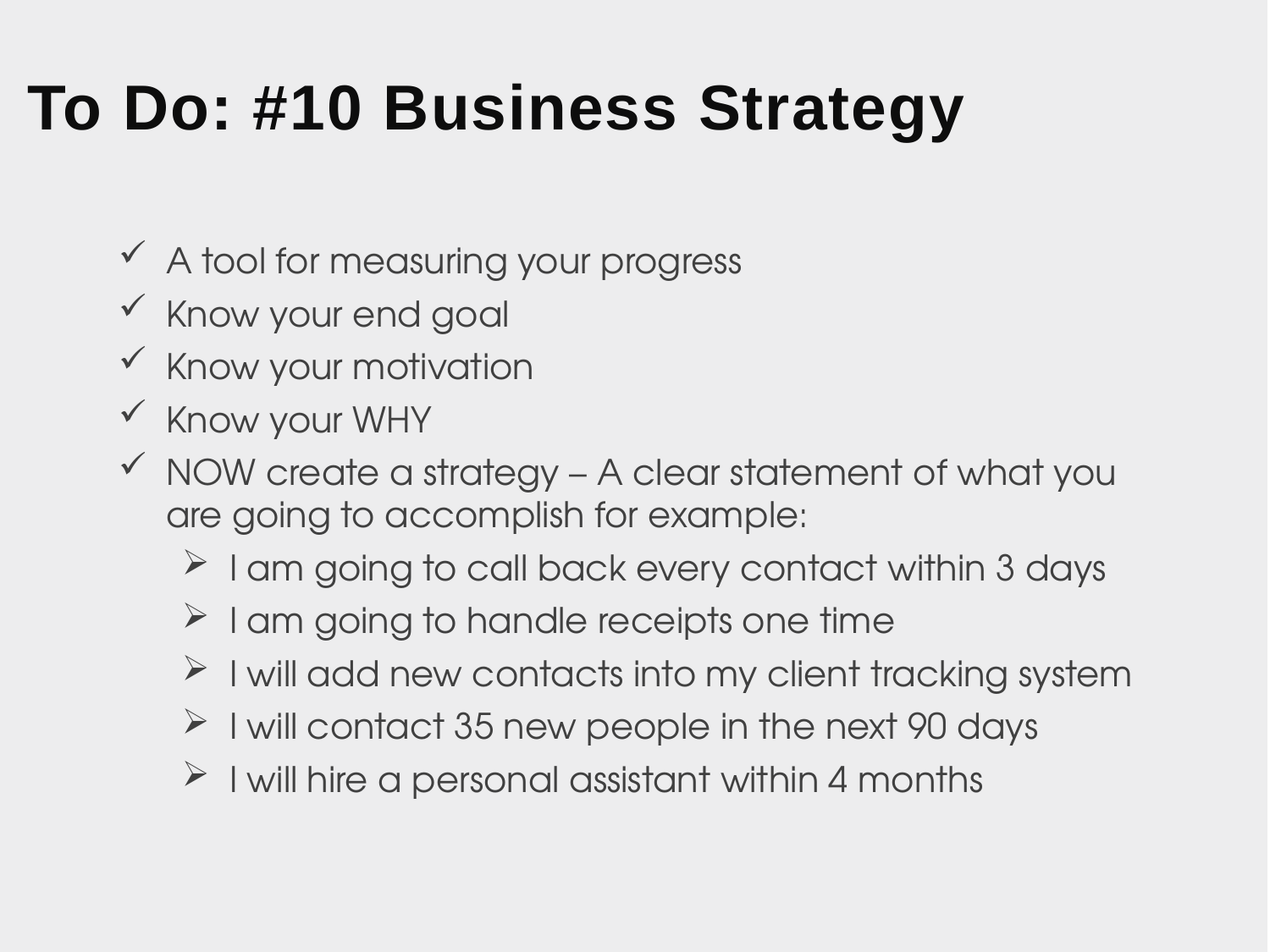

# To Do: #10 Business Strategy
A tool for measuring your progress
Know your end goal
Know your motivation
Know your WHY
NOW create a strategy – A clear statement of what you are going to accomplish for example:
I am going to call back every contact within 3 days
I am going to handle receipts one time
I will add new contacts into my client tracking system
I will contact 35 new people in the next 90 days
I will hire a personal assistant within 4 months